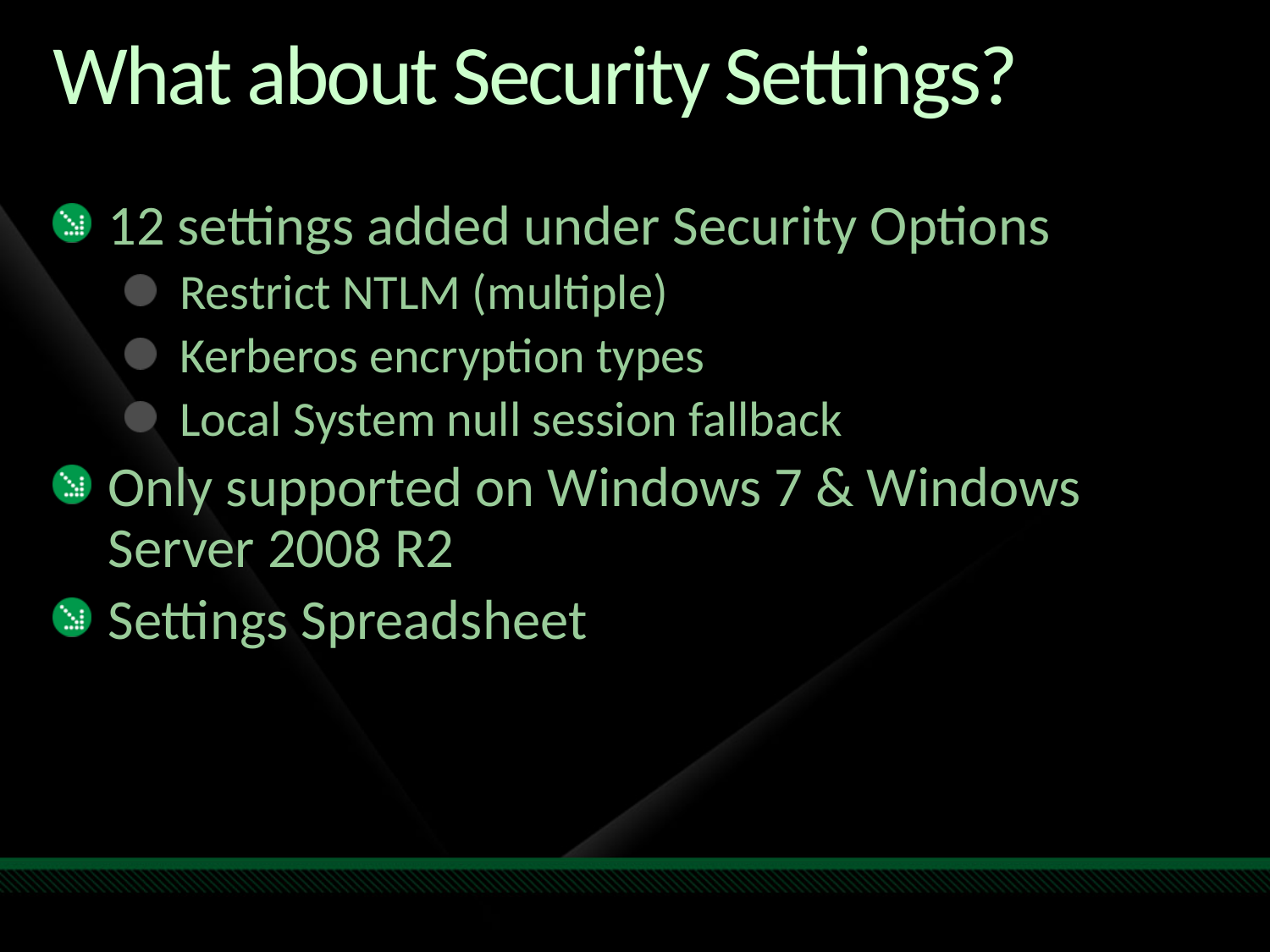

# What about Security Settings?
12 settings added under Security Options
Restrict NTLM (multiple)
Kerberos encryption types
Local System null session fallback
Only supported on Windows 7 & Windows Server 2008 R2
Settings Spreadsheet